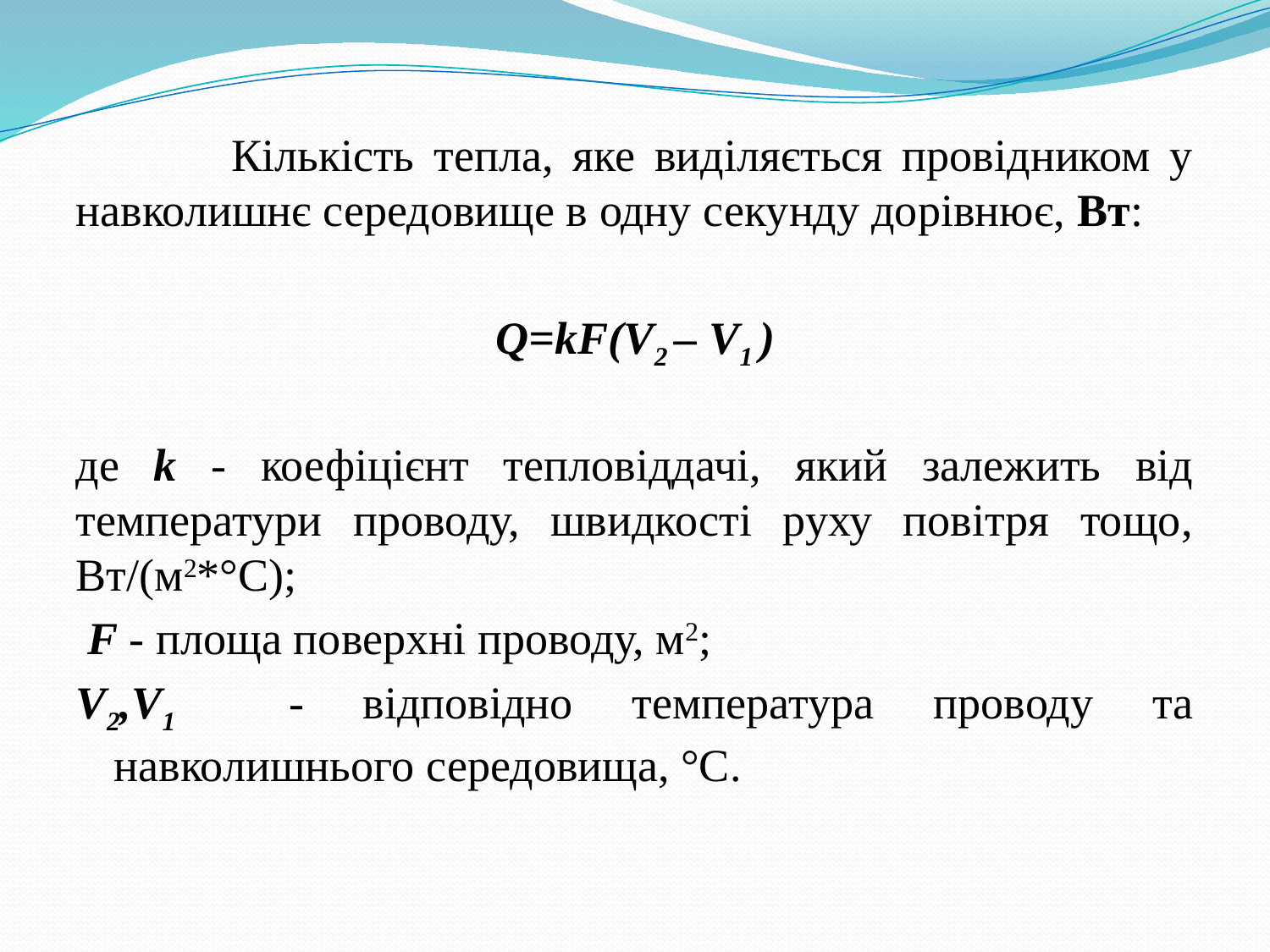

Кількість тепла, яке виділяється провідником у навколишнє середовище в одну секунду дорівнює, Вт:

Q=kF(V2 – V1 )

де k - коефіцієнт тепловіддачі, який залежить від температури проводу, швидкості руху повітря тощо, Вт/(м2*°С);
 F - площа поверхні проводу, м2;
V2,V1  - відповідно температура проводу та навколишнього середовища, °С.